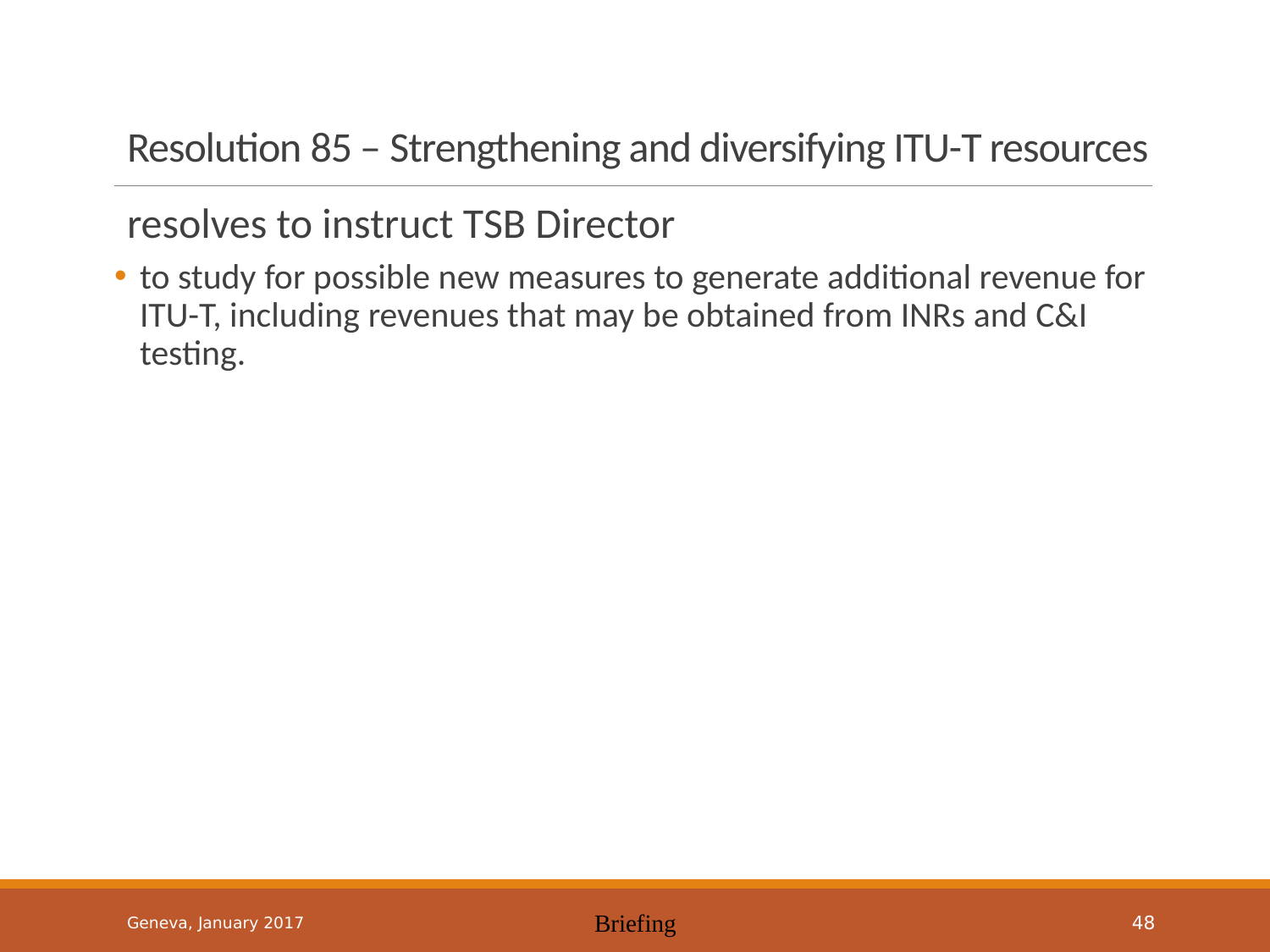

# Resolution 85 – Strengthening and diversifying ITU-T resources
resolves to instruct TSB Director
to study for possible new measures to generate additional revenue for ITU-T, including revenues that may be obtained from INRs and C&I testing.

Geneva, January 2017
Briefing
48